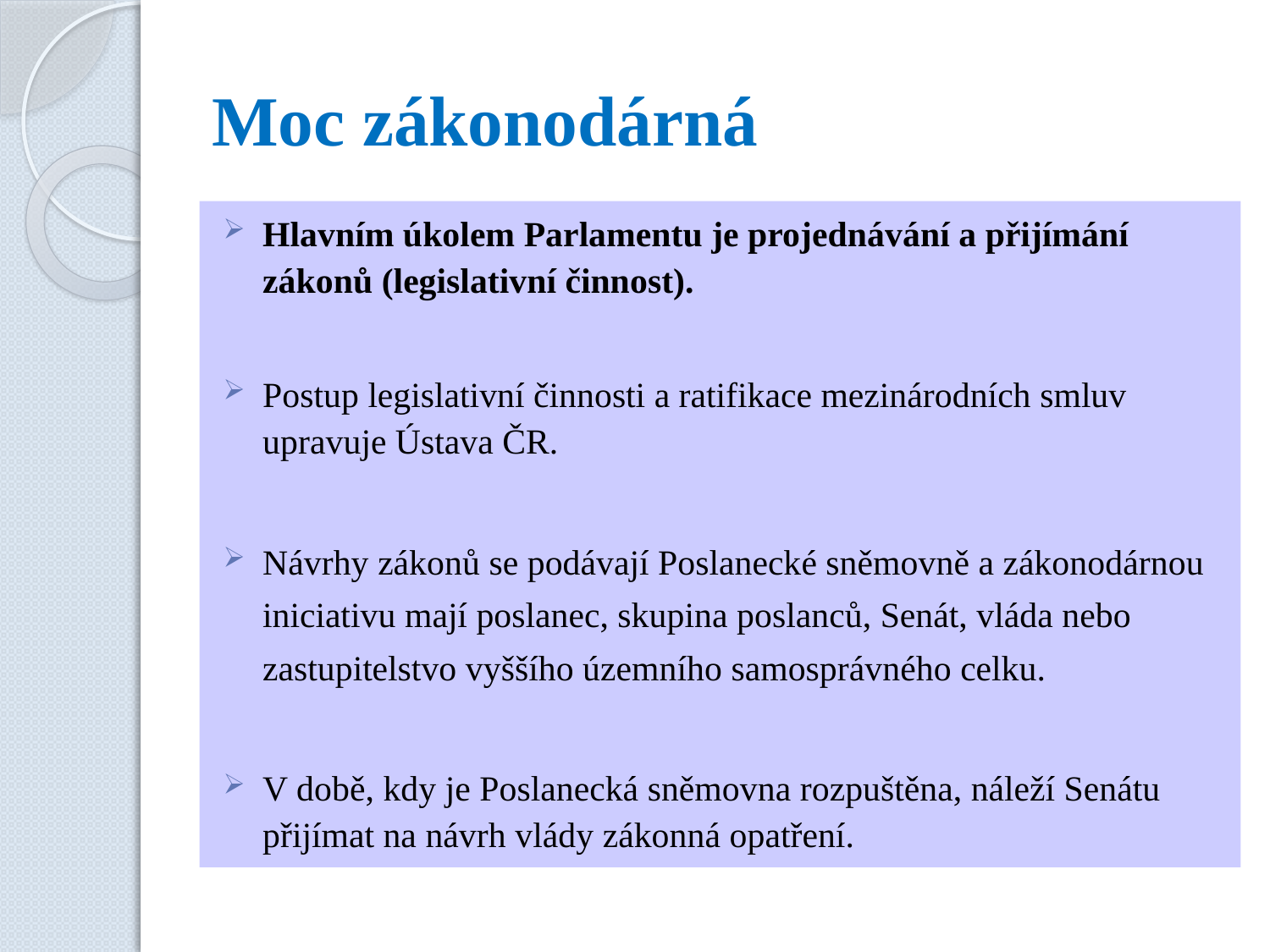

# Moc zákonodárná
Hlavním úkolem Parlamentu je projednávání a přijímání zákonů (legislativní činnost).

Postup legislativní činnosti a ratifikace mezinárodních smluv upravuje Ústava ČR.

Návrhy zákonů se podávají Poslanecké sněmovně a zákonodárnou iniciativu mají poslanec, skupina poslanců, Senát, vláda nebo zastupitelstvo vyššího územního samosprávného celku.

V době, kdy je Poslanecká sněmovna rozpuštěna, náleží Senátu přijímat na návrh vlády zákonná opatření.